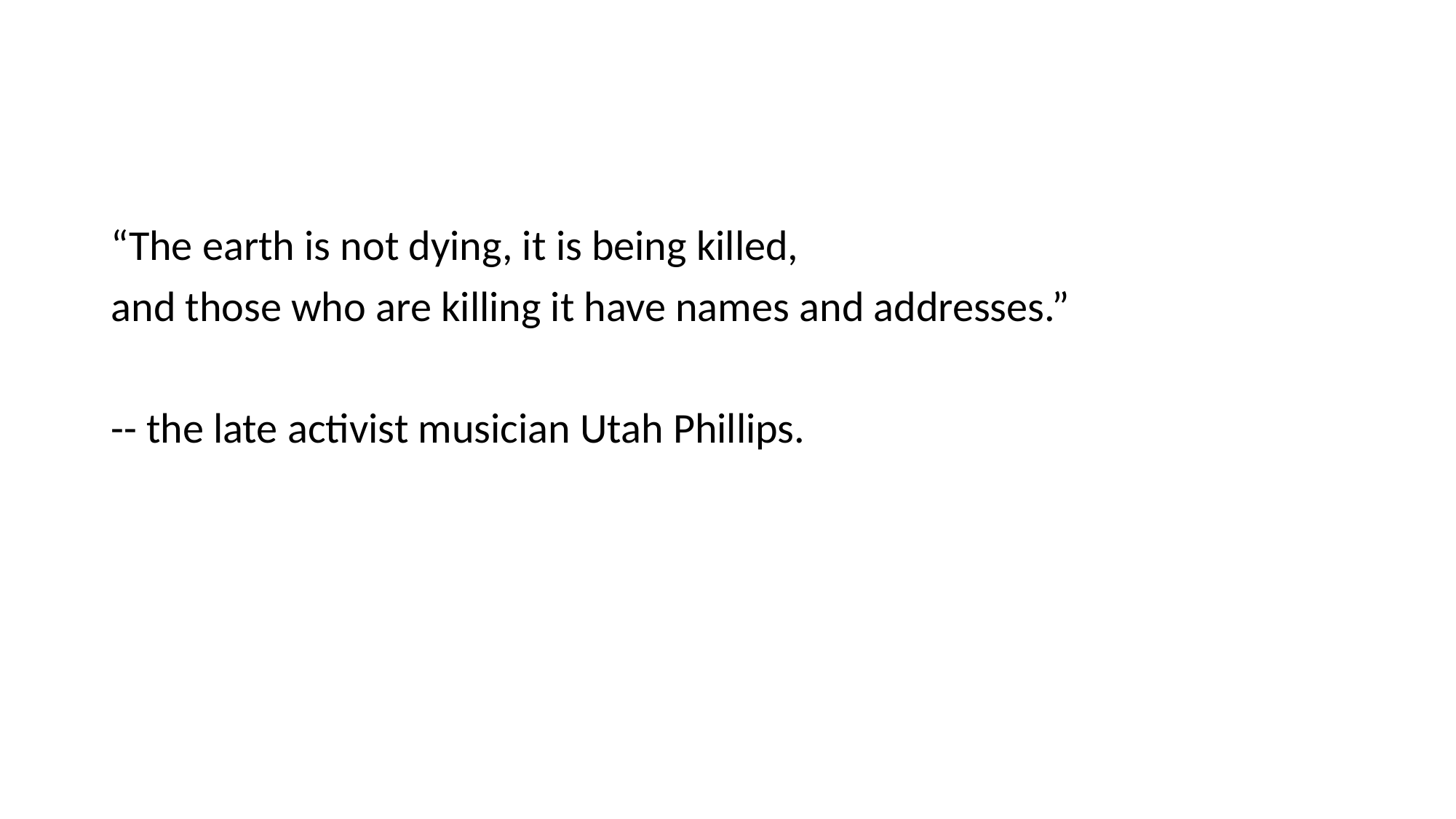

“The earth is not dying, it is being killed,
and those who are killing it have names and addresses.”

-- the late activist musician Utah Phillips.